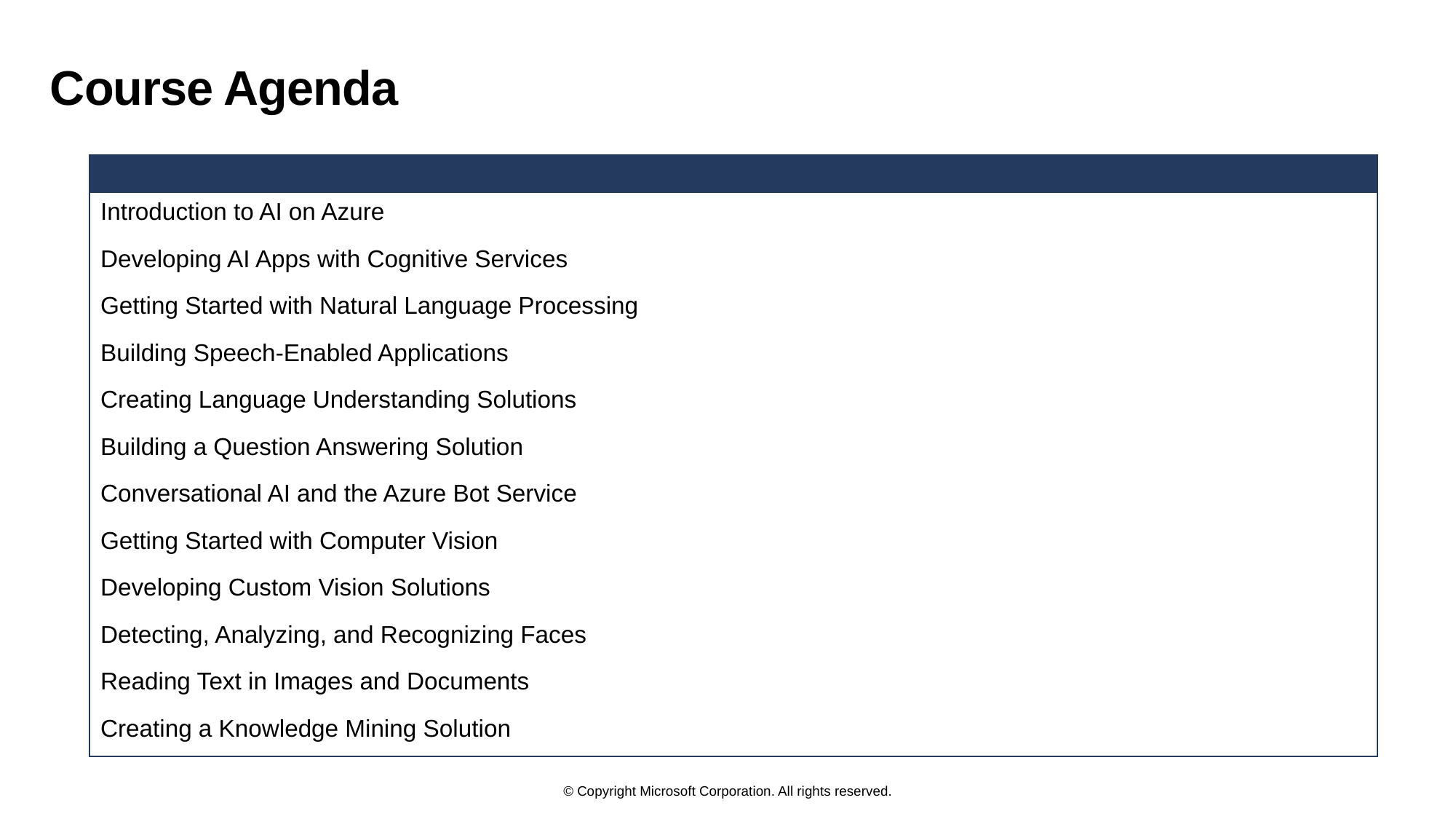

# Course Agenda
|  |
| --- |
| Introduction to AI on Azure |
| Developing AI Apps with Cognitive Services |
| Getting Started with Natural Language Processing |
| Building Speech-Enabled Applications |
| Creating Language Understanding Solutions |
| Building a Question Answering Solution |
| Conversational AI and the Azure Bot Service |
| Getting Started with Computer Vision |
| Developing Custom Vision Solutions |
| Detecting, Analyzing, and Recognizing Faces |
| Reading Text in Images and Documents |
| Creating a Knowledge Mining Solution |